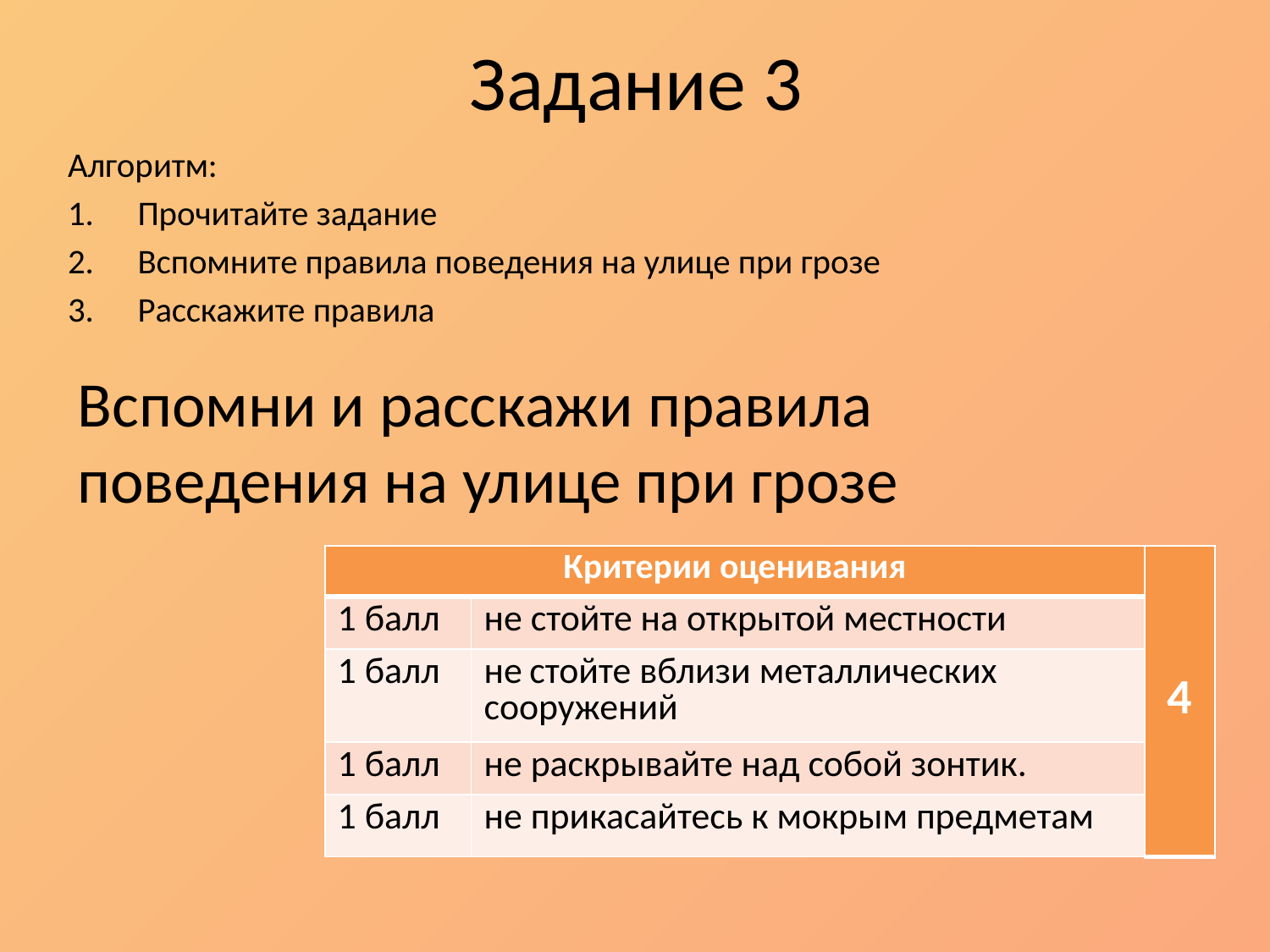

# Задание 3
Алгоритм:
Прочитайте задание
Вспомните правила поведения на улице при грозе
Расскажите правила
Вспомни и расскажи правила поведения на улице при грозе

| Критерии оценивания |  | 4 |
| --- | --- | --- |
| 1 балл | не стойте на открытой местности |  |
| 1 балл | не стойте вблизи металлических сооружений |  |
| 1 балл | не раскрывайте над собой зонтик. |  |
| 1 балл | не прикасайтесь к мокрым предметам |  |